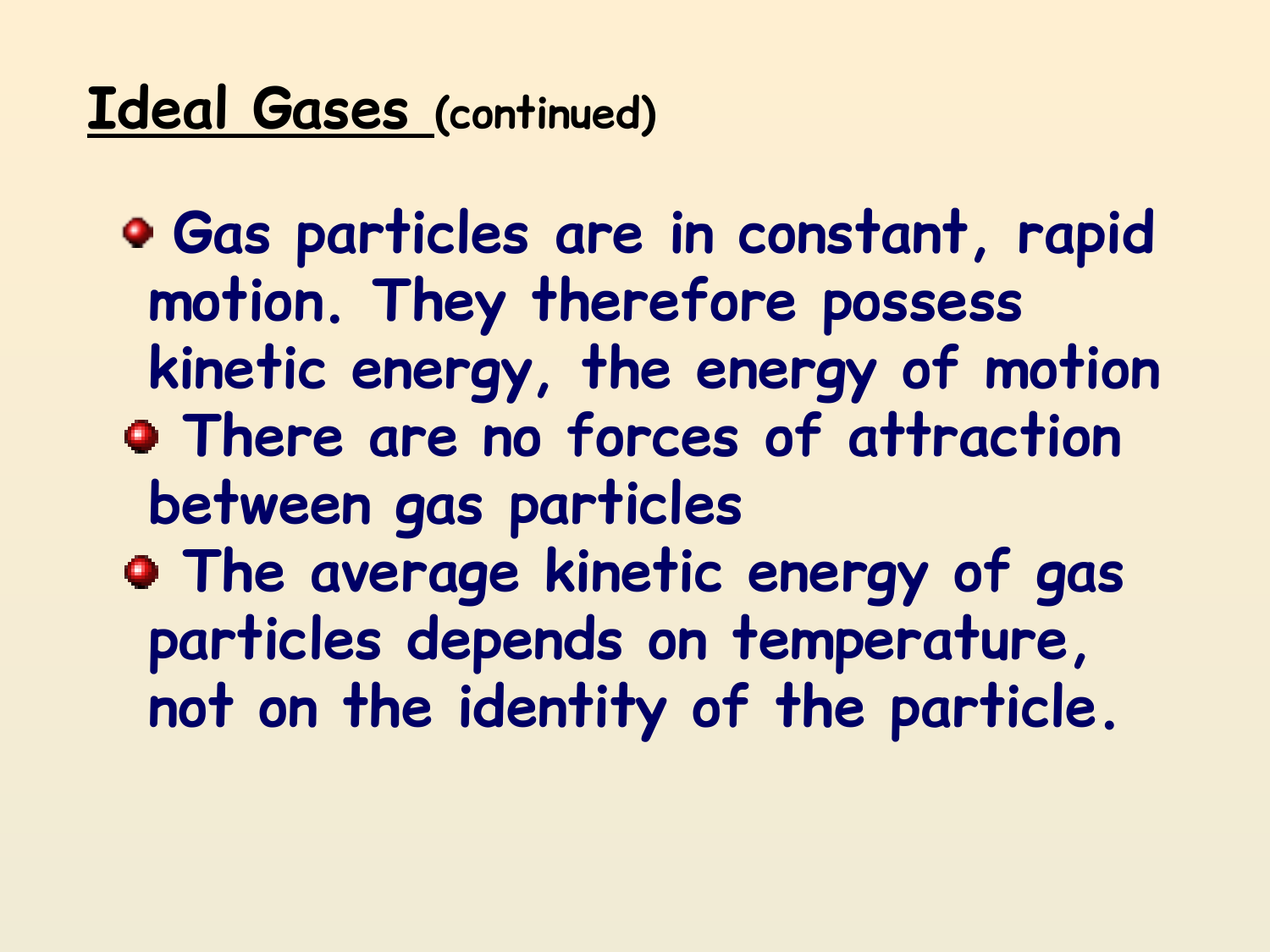

# Ideal Gases (continued)
 Gas particles are in constant, rapid motion. They therefore possess kinetic energy, the energy of motion
 There are no forces of attraction between gas particles
 The average kinetic energy of gas particles depends on temperature, not on the identity of the particle.